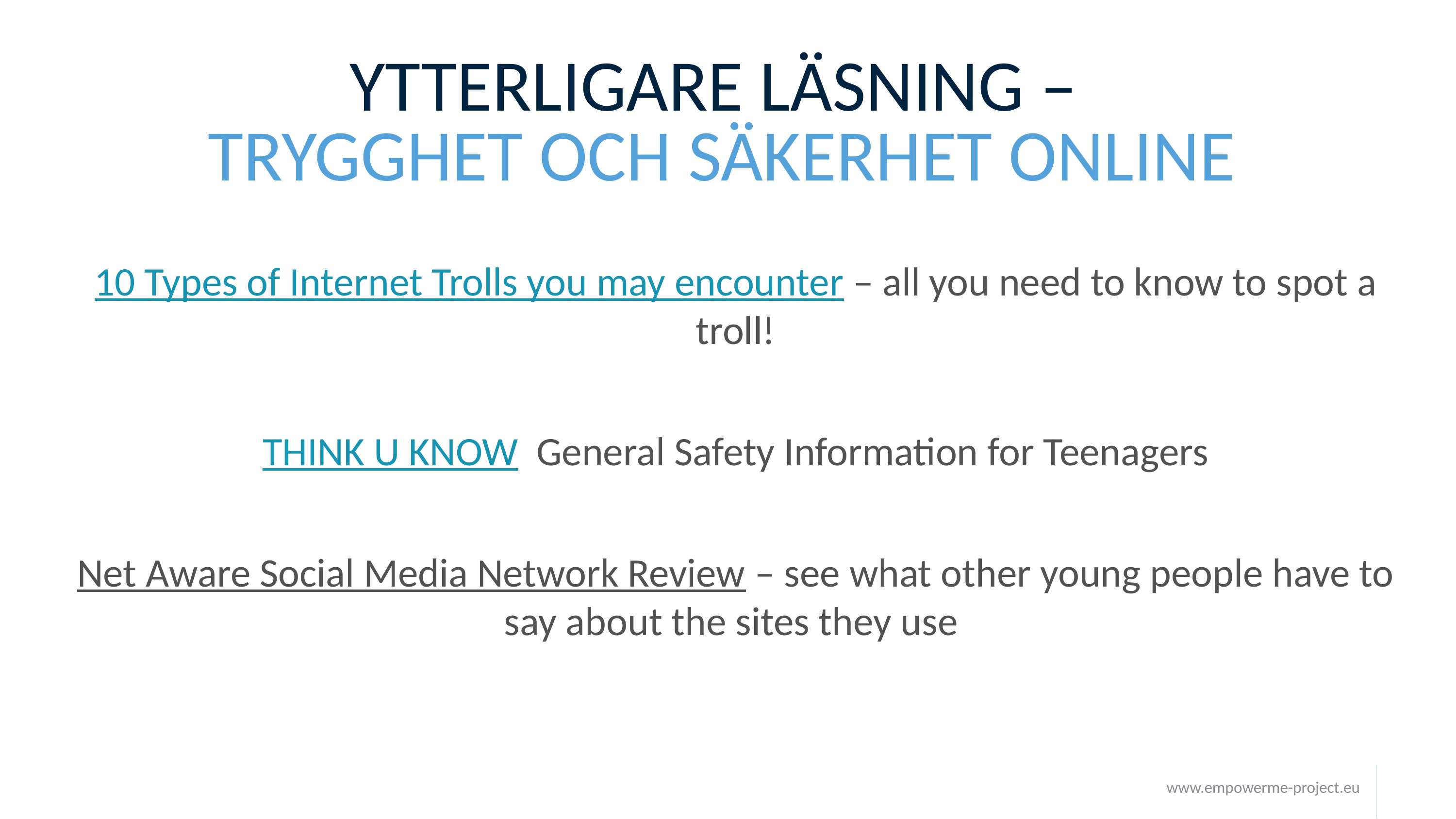

# YTTERLIGARE LÄSNING – TRYGGHET OCH SÄKERHET ONLINE
10 Types of Internet Trolls you may encounter – all you need to know to spot a troll!

THINK U KNOW  General Safety Information for Teenagers

Net Aware Social Media Network Review – see what other young people have to say about the sites they use

www.empowerme-project.eu